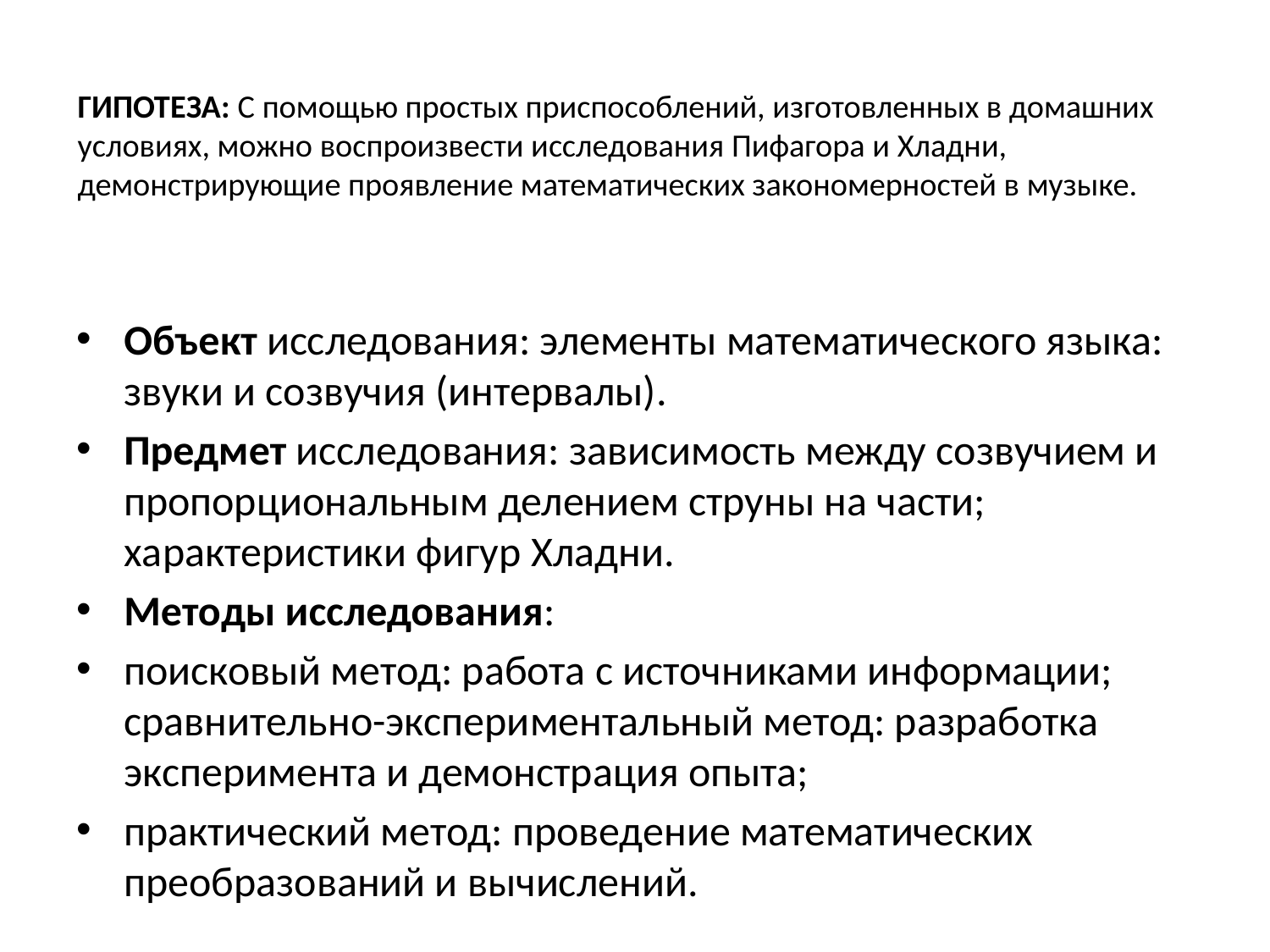

# ГИПОТЕЗА: С помощью простых приспособлений, изготовленных в домашних условиях, можно воспроизвести исследования Пифагора и Хладни, демонстрирующие проявление математических закономерностей в музыке.
Объект исследования: элементы математического языка: звуки и созвучия (интервалы).
Предмет исследования: зависимость между созвучием и пропорциональным делением струны на части; характеристики фигур Хладни.
Методы исследования:
поисковый метод: работа с источниками информации;
сравнительно-экспериментальный метод: разработка эксперимента и демонстрация опыта;
практический метод: проведение математических преобразований и вычислений.